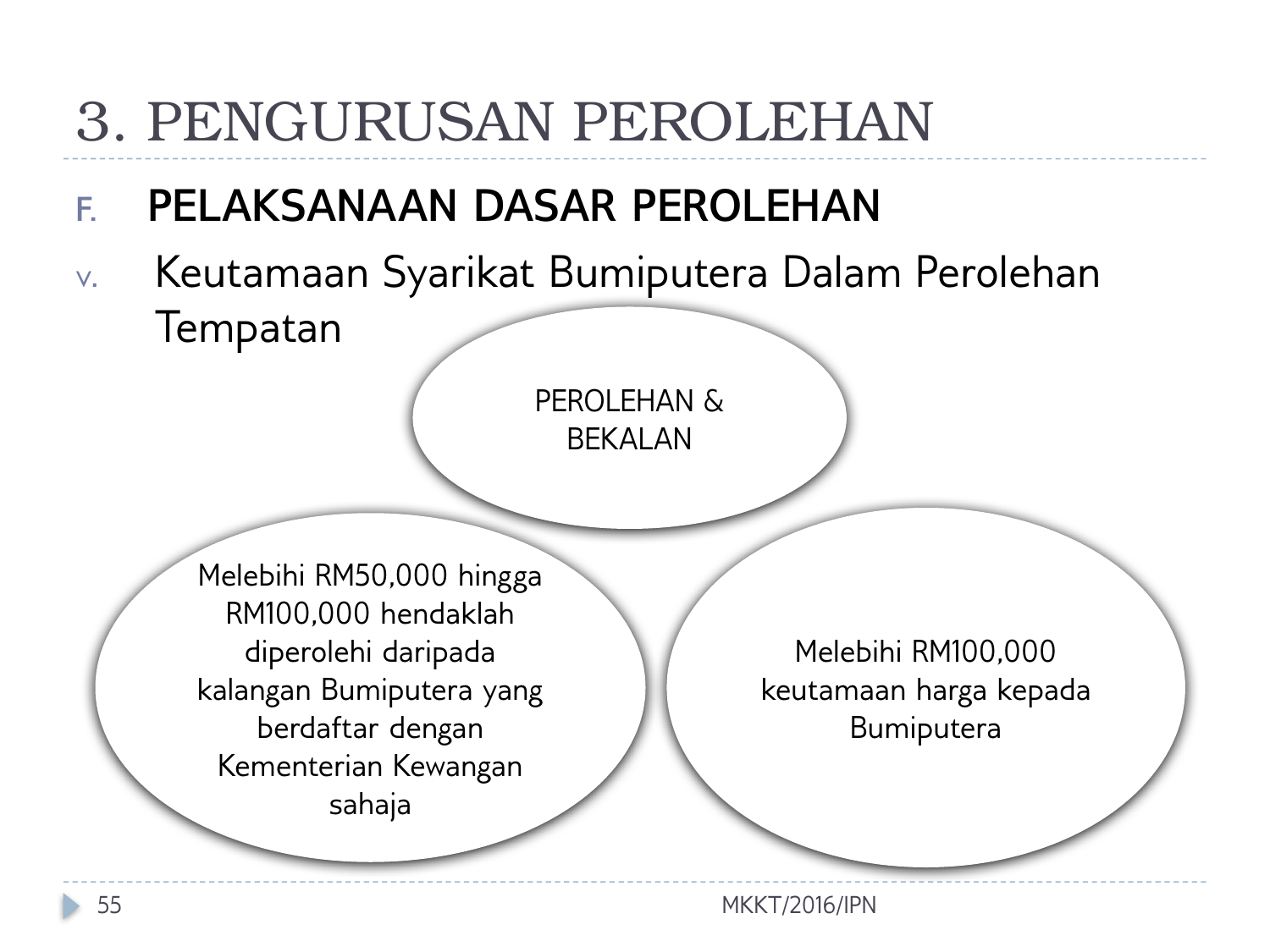

# 3. PENGURUSAN PEROLEHAN
PELAKSANAAN DASAR PEROLEHAN
Keutamaan Syarikat Bumiputera Dalam Perolehan Tempatan
PEROLEHAN & BEKALAN
Melebihi RM100,000 keutamaan harga kepada Bumiputera
Melebihi RM50,000 hingga RM100,000 hendaklah diperolehi daripada kalangan Bumiputera yang berdaftar dengan Kementerian Kewangan sahaja
55
MKKT/2016/IPN